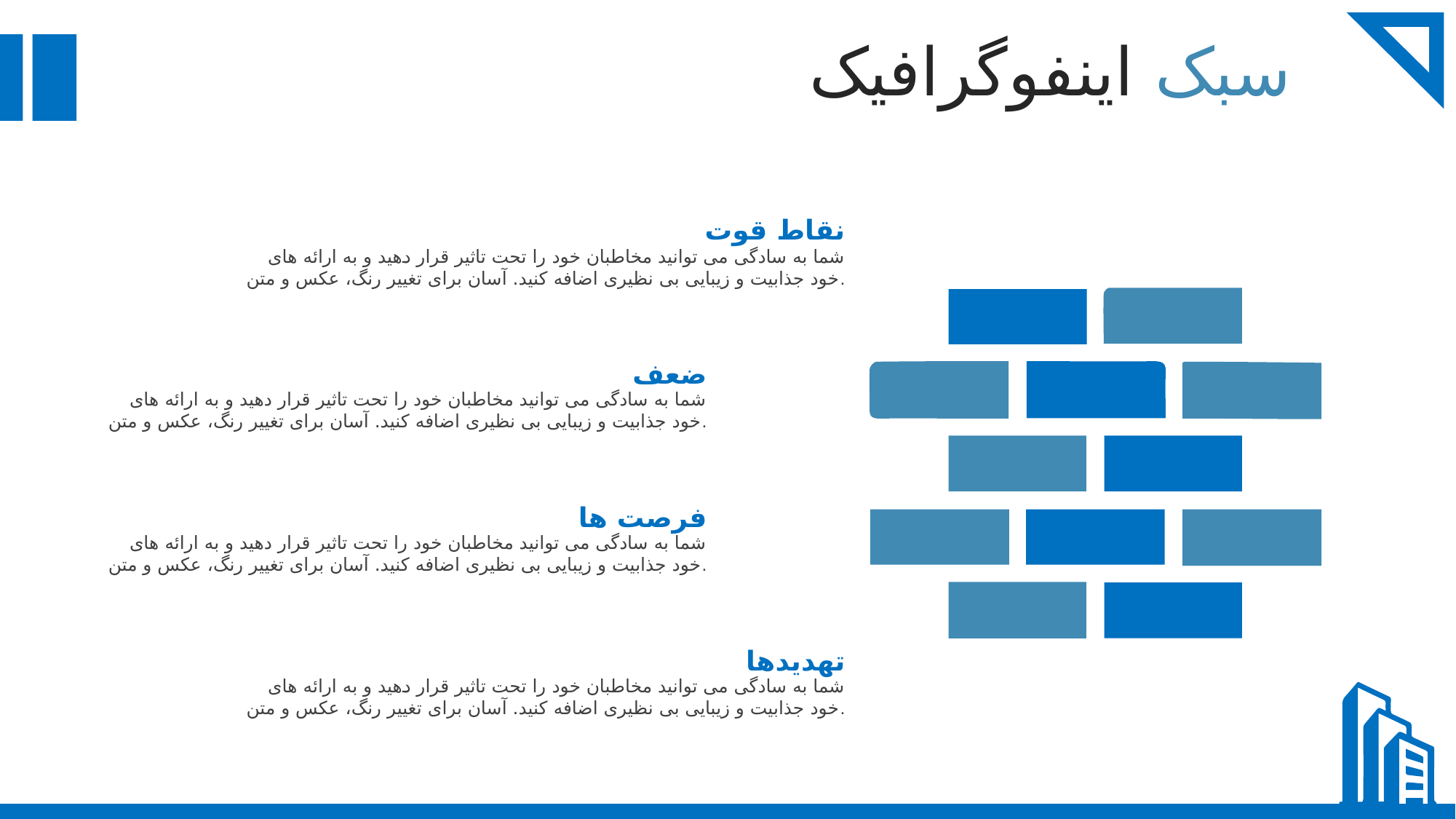

سبک اینفوگرافیک
نقاط قوت
شما به سادگی می توانید مخاطبان خود را تحت تاثیر قرار دهید و به ارائه های خود جذابیت و زیبایی بی نظیری اضافه کنید. آسان برای تغییر رنگ، عکس و متن.

ضعف
شما به سادگی می توانید مخاطبان خود را تحت تاثیر قرار دهید و به ارائه های خود جذابیت و زیبایی بی نظیری اضافه کنید. آسان برای تغییر رنگ، عکس و متن.
فرصت ها
شما به سادگی می توانید مخاطبان خود را تحت تاثیر قرار دهید و به ارائه های خود جذابیت و زیبایی بی نظیری اضافه کنید. آسان برای تغییر رنگ، عکس و متن.
تهدیدها
شما به سادگی می توانید مخاطبان خود را تحت تاثیر قرار دهید و به ارائه های خود جذابیت و زیبایی بی نظیری اضافه کنید. آسان برای تغییر رنگ، عکس و متن.